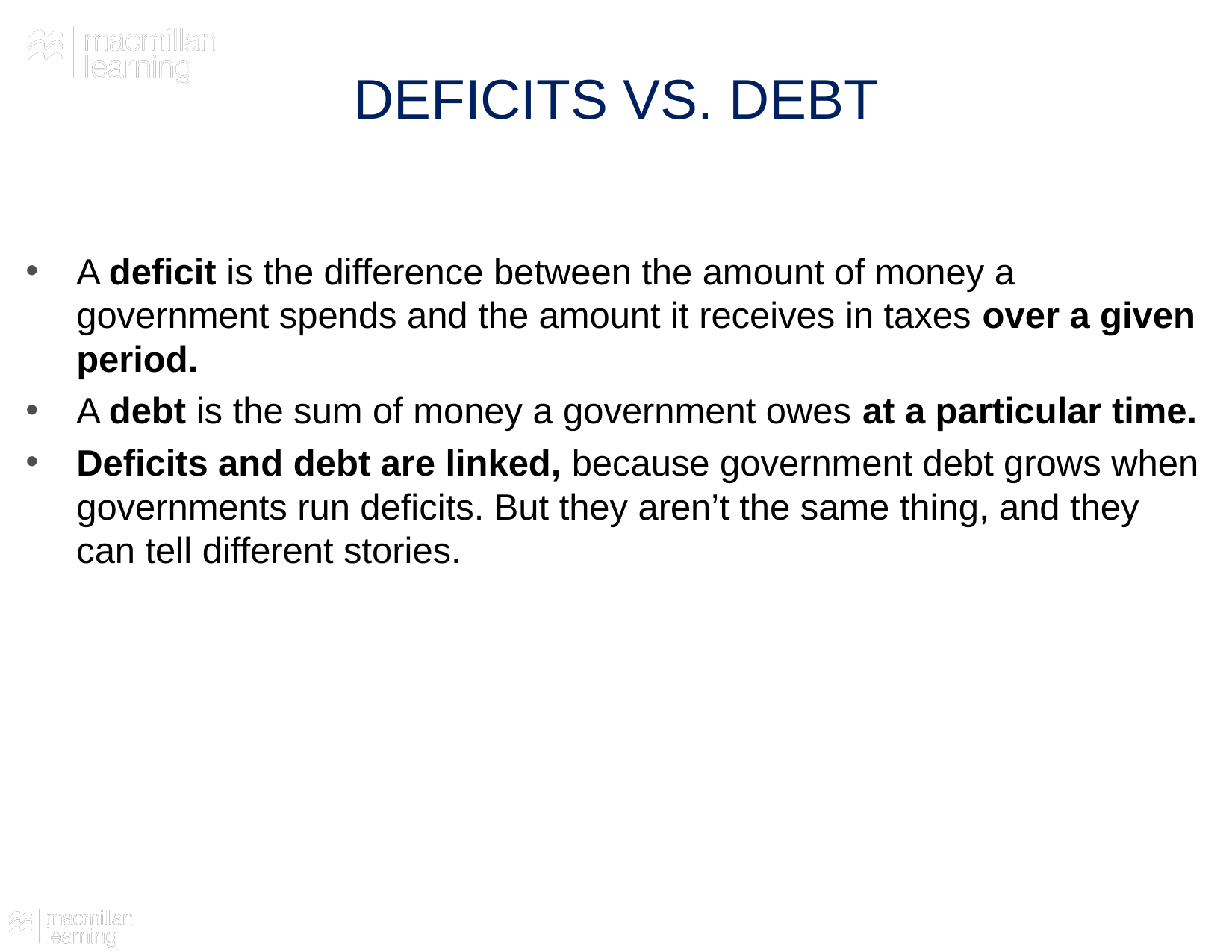

# DEFICITS VS. DEBT
A deficit is the difference between the amount of money a government spends and the amount it receives in taxes over a given period.
A debt is the sum of money a government owes at a particular time.
Deficits and debt are linked, because government debt grows when governments run deficits. But they aren’t the same thing, and they can tell different stories.